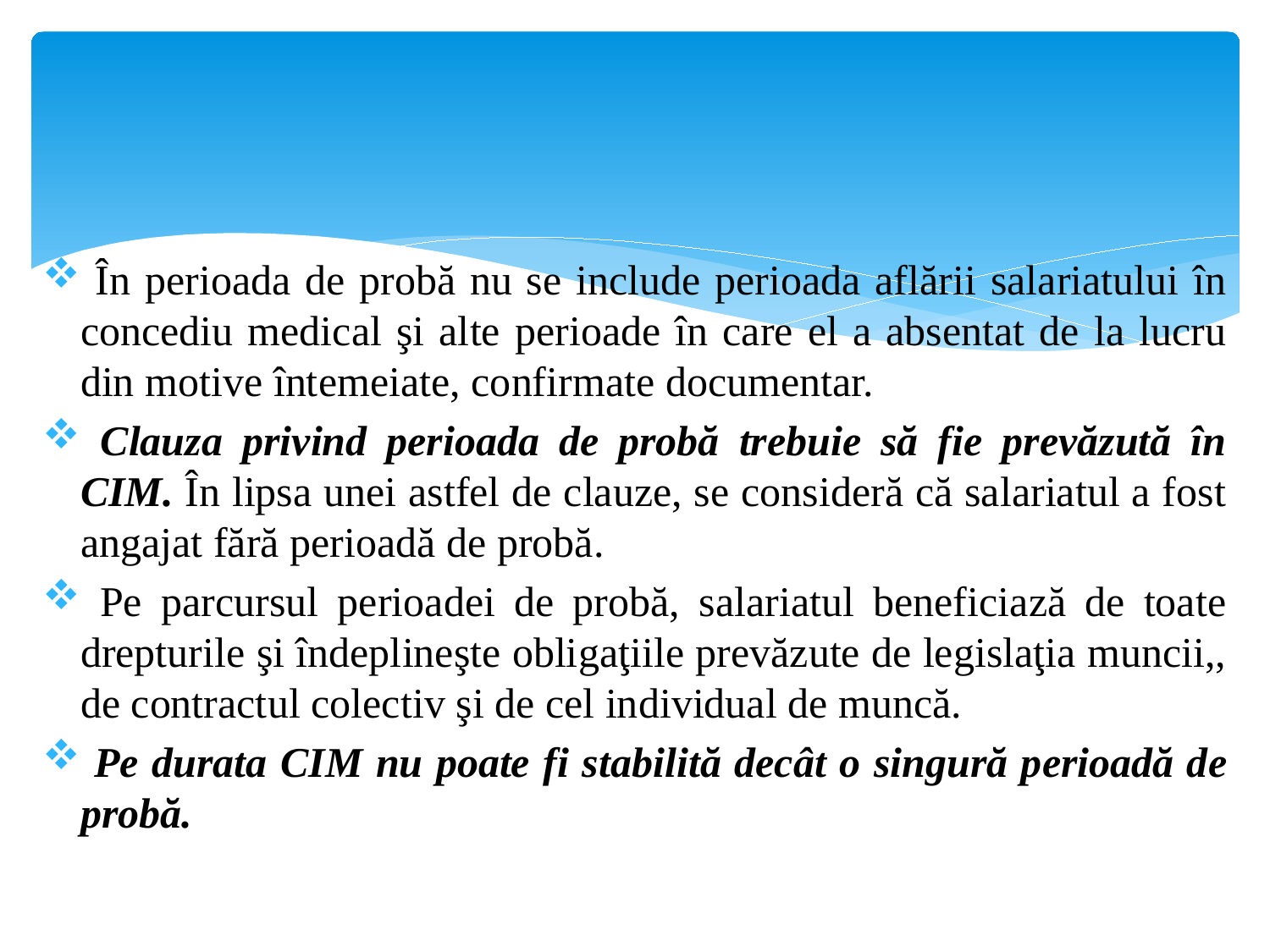

În perioada de probă nu se include perioada aflării salariatului în concediu medical şi alte perioade în care el a absentat de la lucru din motive întemeiate, confirmate documentar.
 Clauza privind perioada de probă trebuie să fie prevăzută în CIM. În lipsa unei astfel de clauze, se consideră că salariatul a fost angajat fără perioadă de probă.
 Pe parcursul perioadei de probă, salariatul beneficiază de toate drepturile şi îndeplineşte obligaţiile prevăzute de legislaţia muncii,, de contractul colectiv şi de cel individual de muncă.
 Pe durata CIM nu poate fi stabilită decât o singură perioadă de probă.